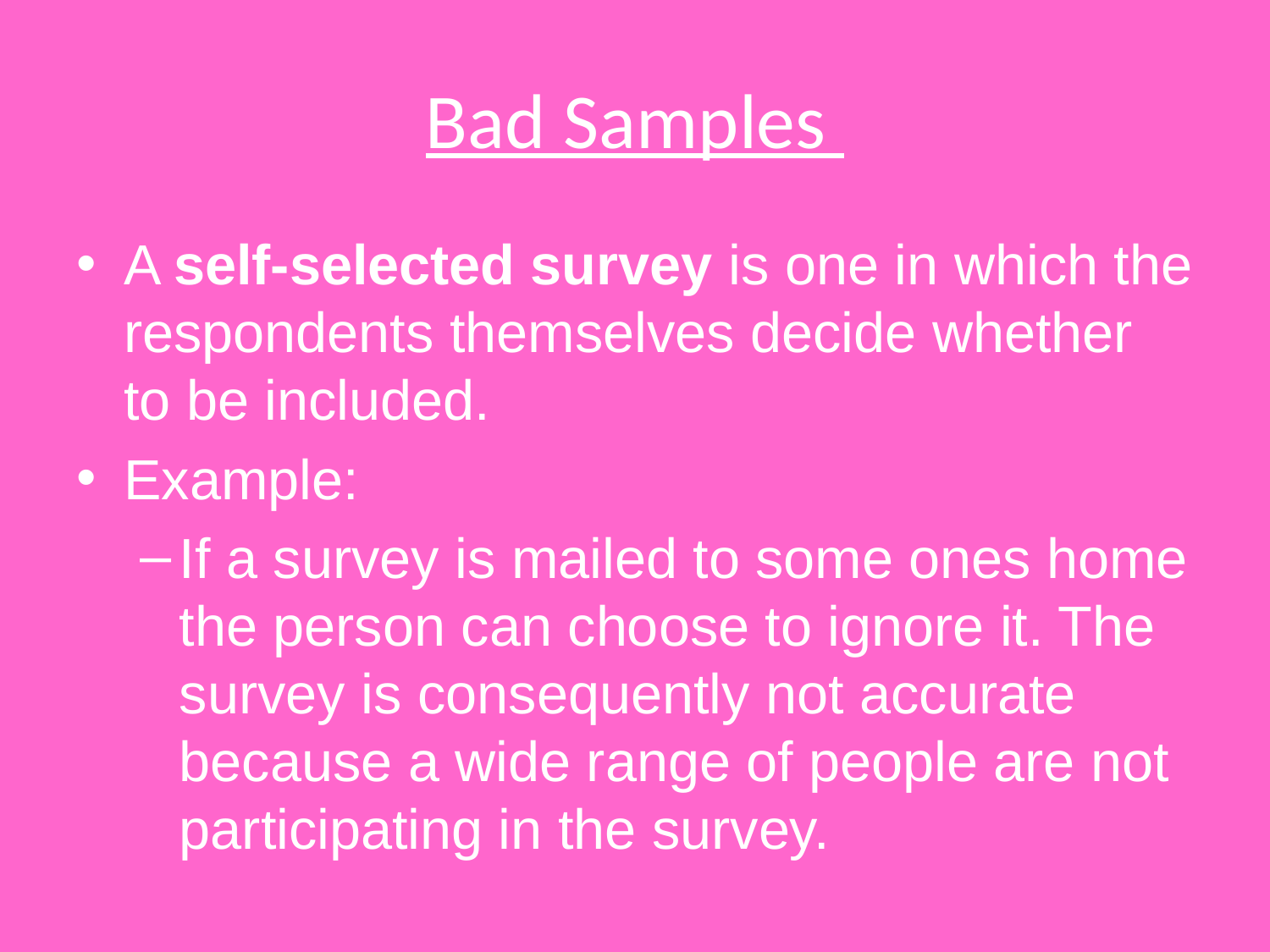

# Bad Samples
A self-selected survey is one in which the respondents themselves decide whether to be included.
Example:
If a survey is mailed to some ones home the person can choose to ignore it. The survey is consequently not accurate because a wide range of people are not participating in the survey.